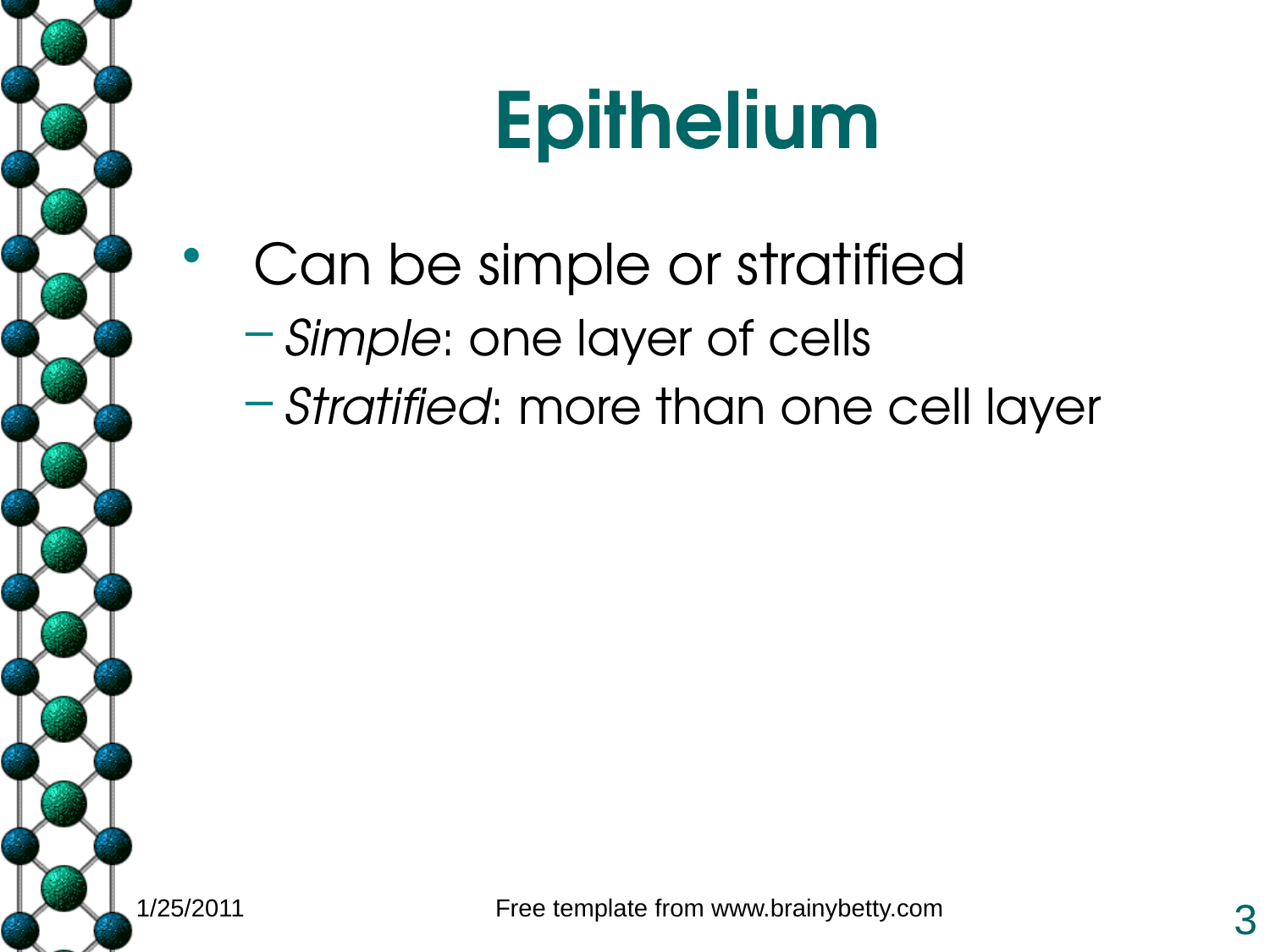

# Epithelium
Can be simple or stratified
Simple: one layer of cells
Stratified: more than one cell layer
1/25/2011
Free template from www.brainybetty.com
3